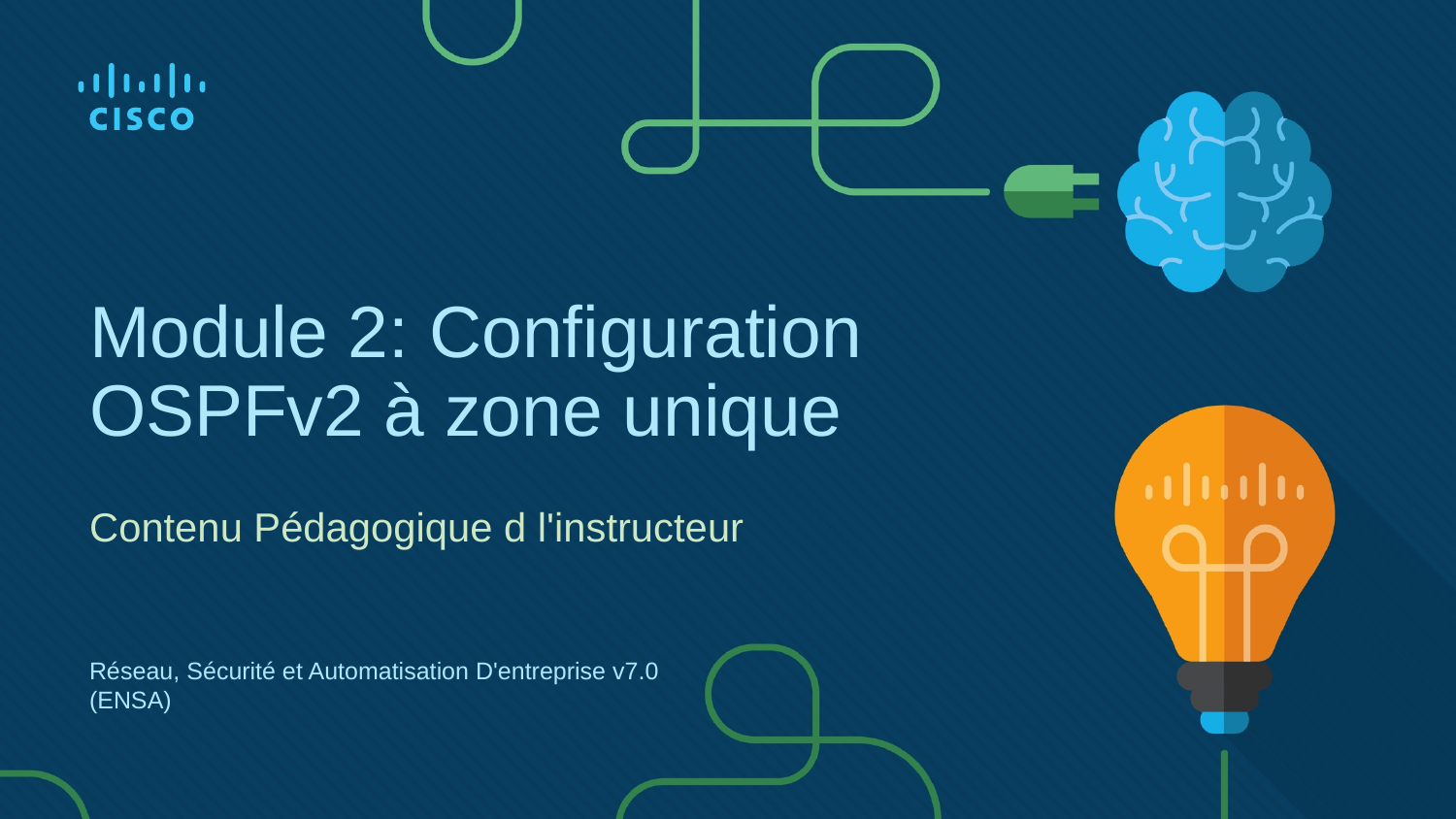

# Module 2: Configuration OSPFv2 à zone unique
Contenu Pédagogique d l'instructeur
Réseau, Sécurité et Automatisation D'entreprise v7.0
(ENSA)